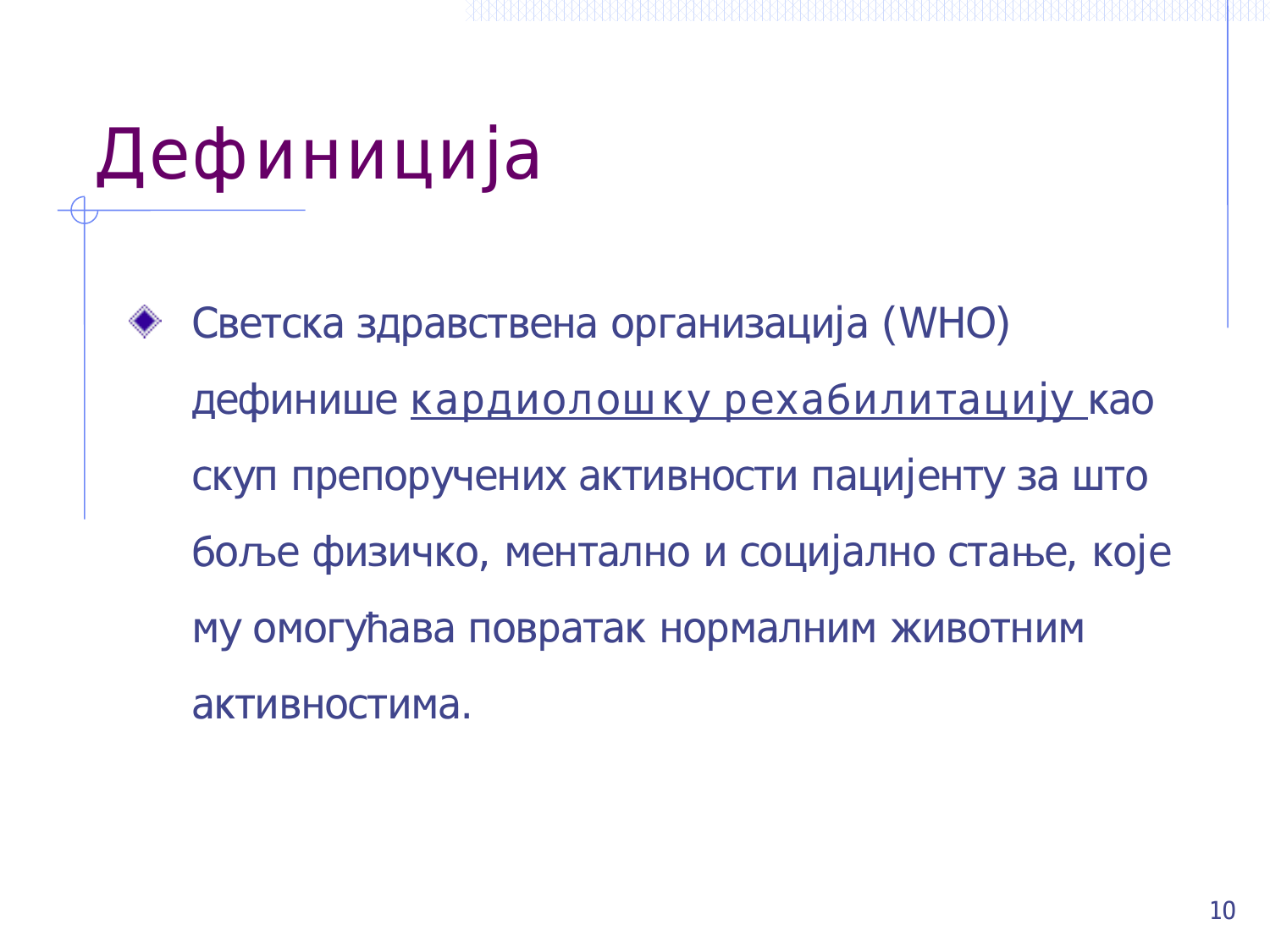

# Дефиниција
Светска здравствена организација (WHO) дефинише кардиолошку рехабилитацију као скуп препоручених активности пацијенту за што боље физичко, ментално и социјално стање, које му омогућава повратак нормалним животним активностима.
10